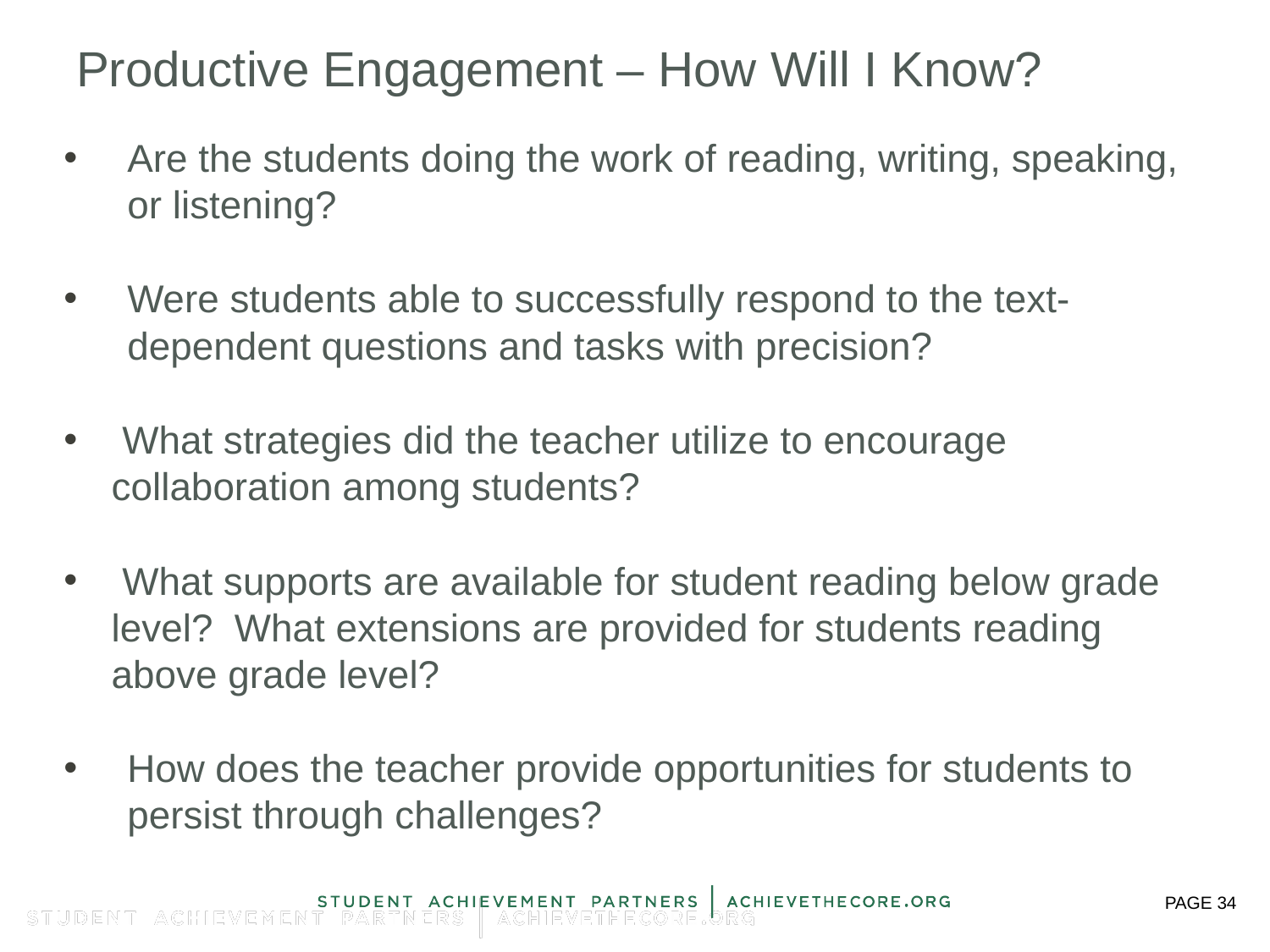

# Productive Engagement – How Will I Know?

Are the students doing the work of reading, writing, speaking, or listening?

Were students able to successfully respond to the text-dependent questions and tasks with precision?

 What strategies did the teacher utilize to encourage collaboration among students?

 What supports are available for student reading below grade level?  What extensions are provided for students reading above grade level?

How does the teacher provide opportunities for students to persist through challenges?